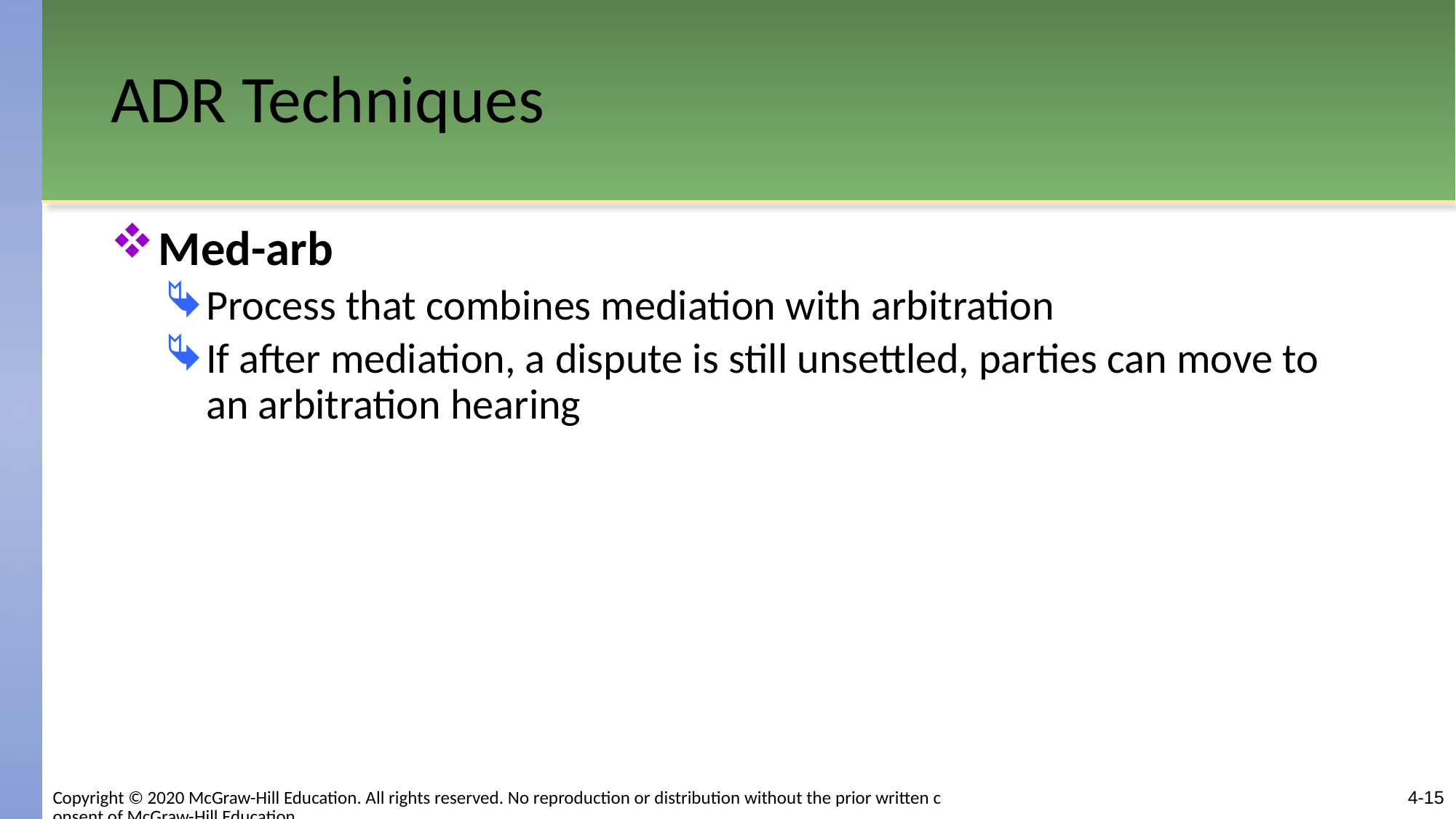

# ADR Techniques
Med-arb
Process that combines mediation with arbitration
If after mediation, a dispute is still unsettled, parties can move to an arbitration hearing
4-15
Copyright © 2020 McGraw-Hill Education. All rights reserved. No reproduction or distribution without the prior written consent of McGraw-Hill Education.